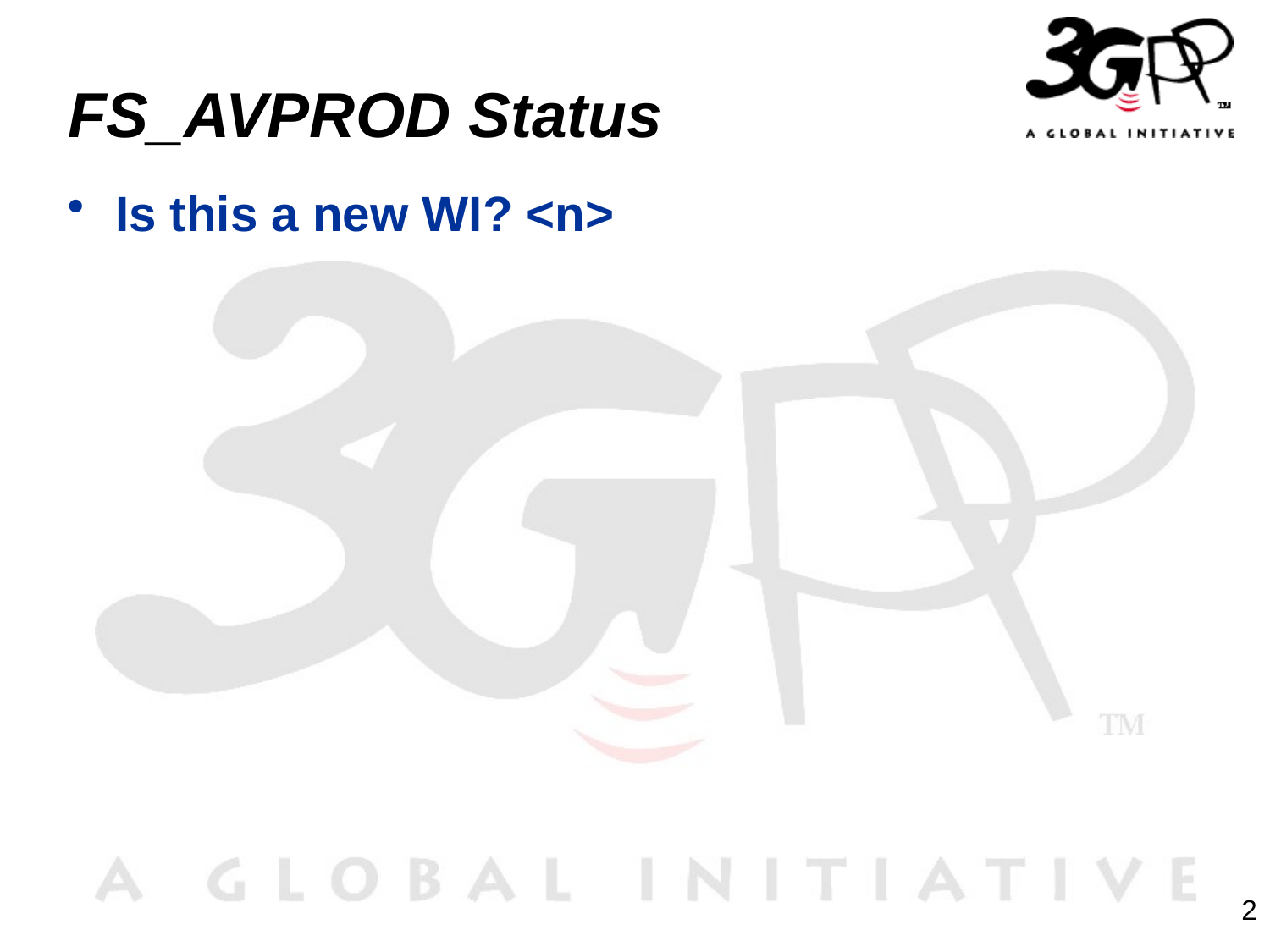

# FS_AVPROD Status
Is this a new WI? <n>

2